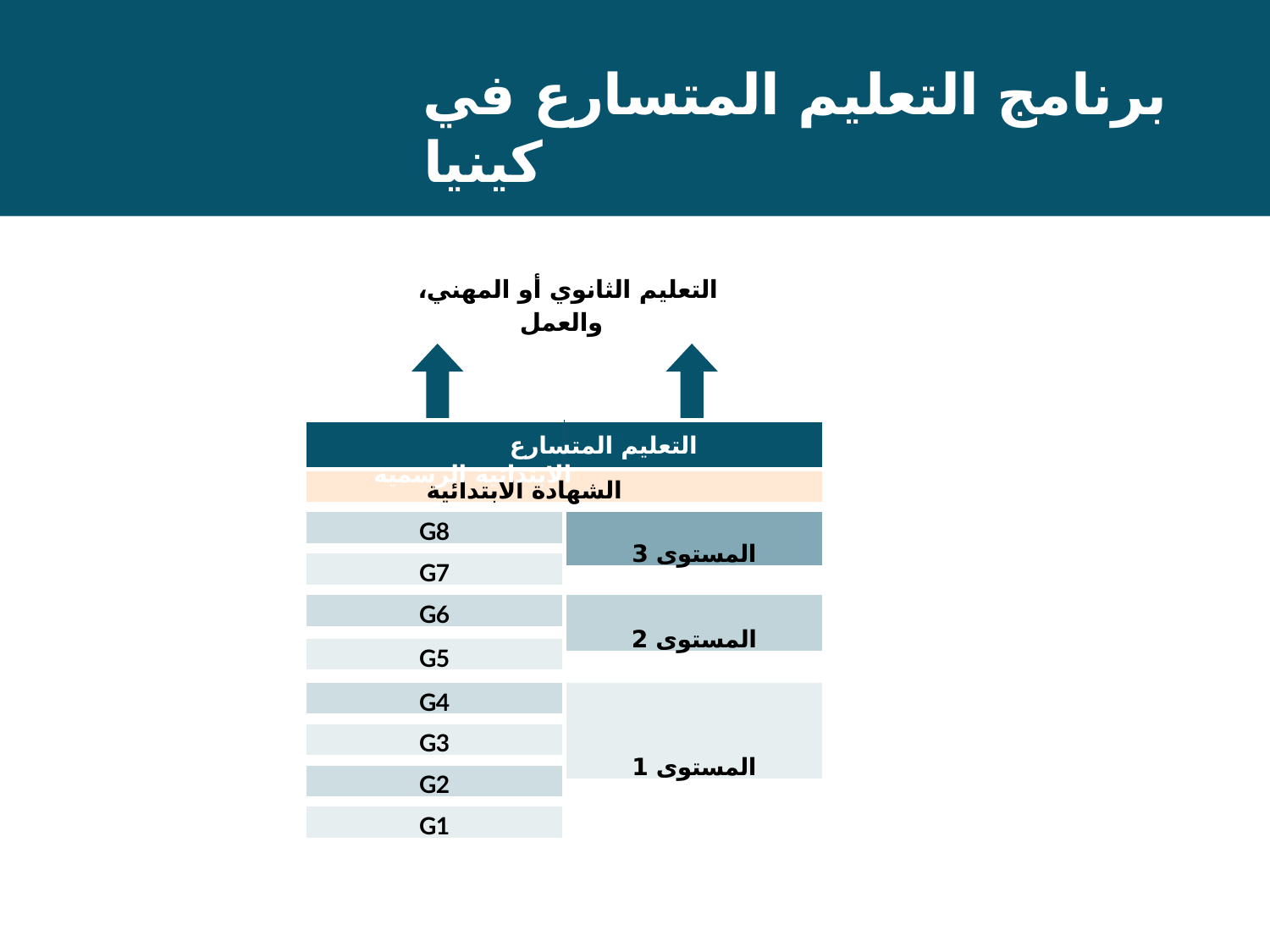

# برنامج التعليم المتسارع في كينيا
التعليم الثانوي أو المهني، والعمل

التعليم المتسارع                  الابتدائية الرسمية

المستوى 3

المستوى 2

المستوى 1

       الشهادة الابتدائية
G8
G7
G6
G5
G4
G3
G2
G1